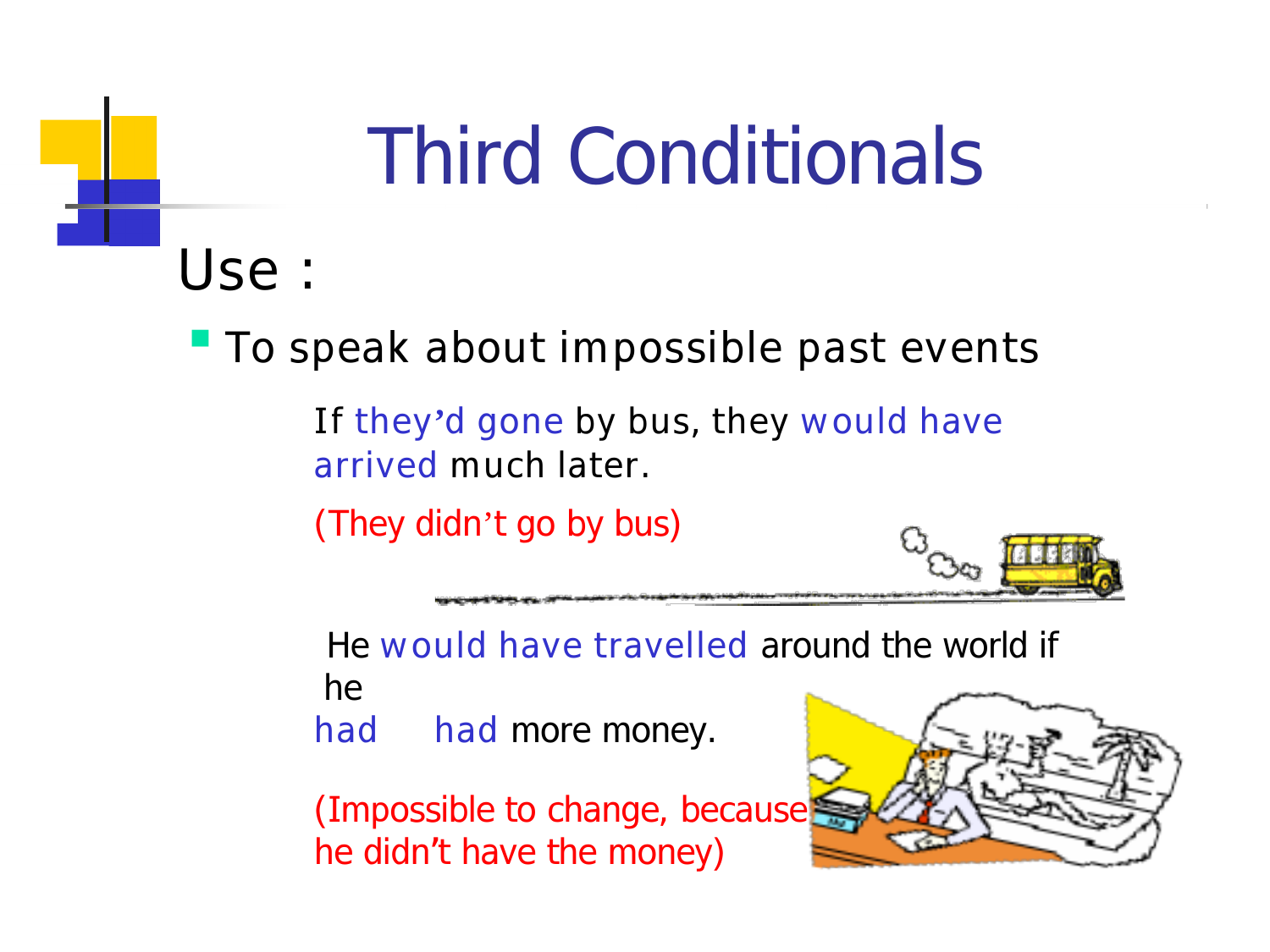

# Third Conditionals
Use :
To speak about impossible past events
If they’d gone by bus, they would have
arrived much later.
(They didn’t go by bus)

He would have travelled around the world if he
had	had more money.

(Impossible to change, because
he didn’t have the money)